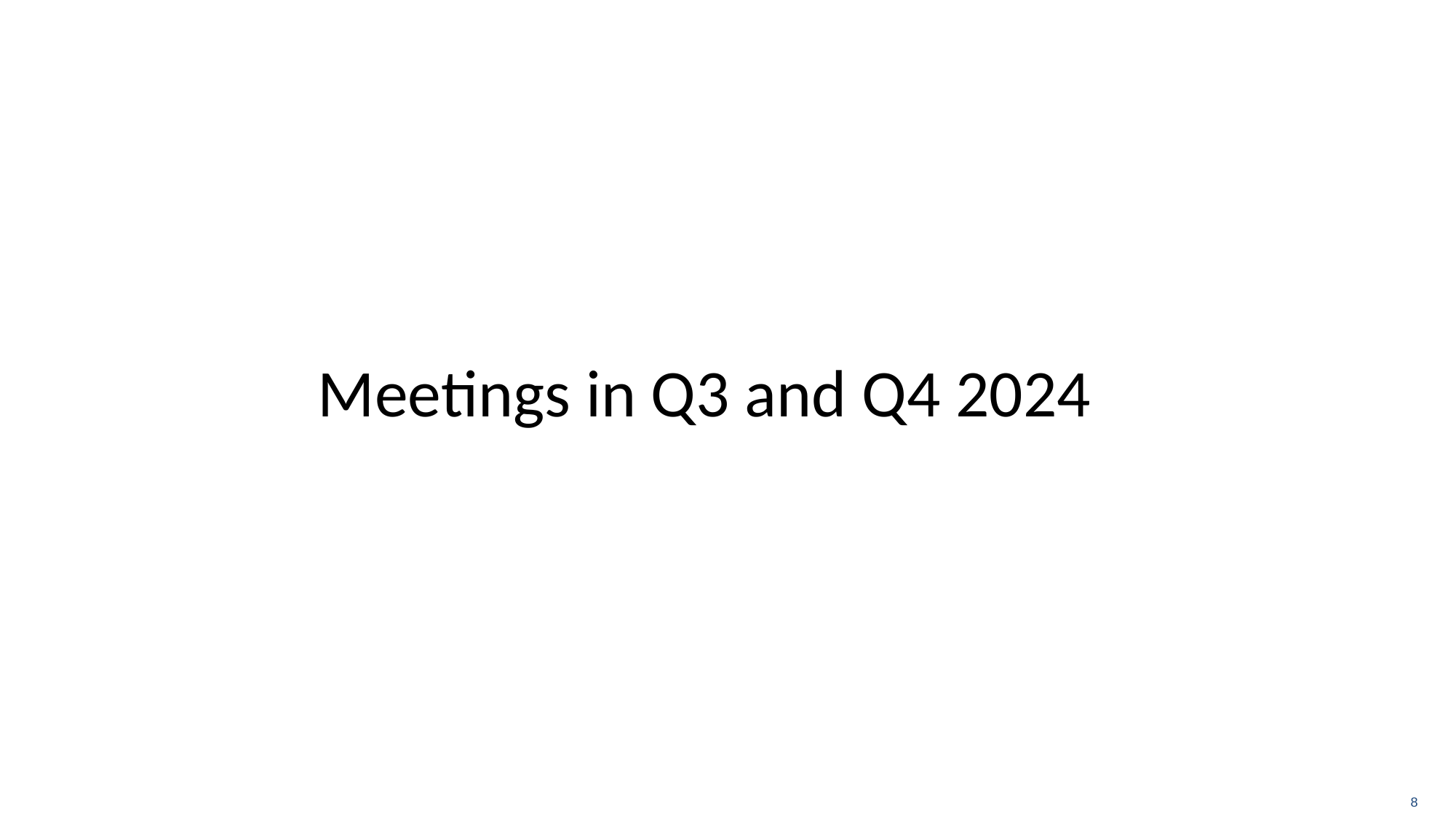

# Meetings in Q3 and Q4 2024